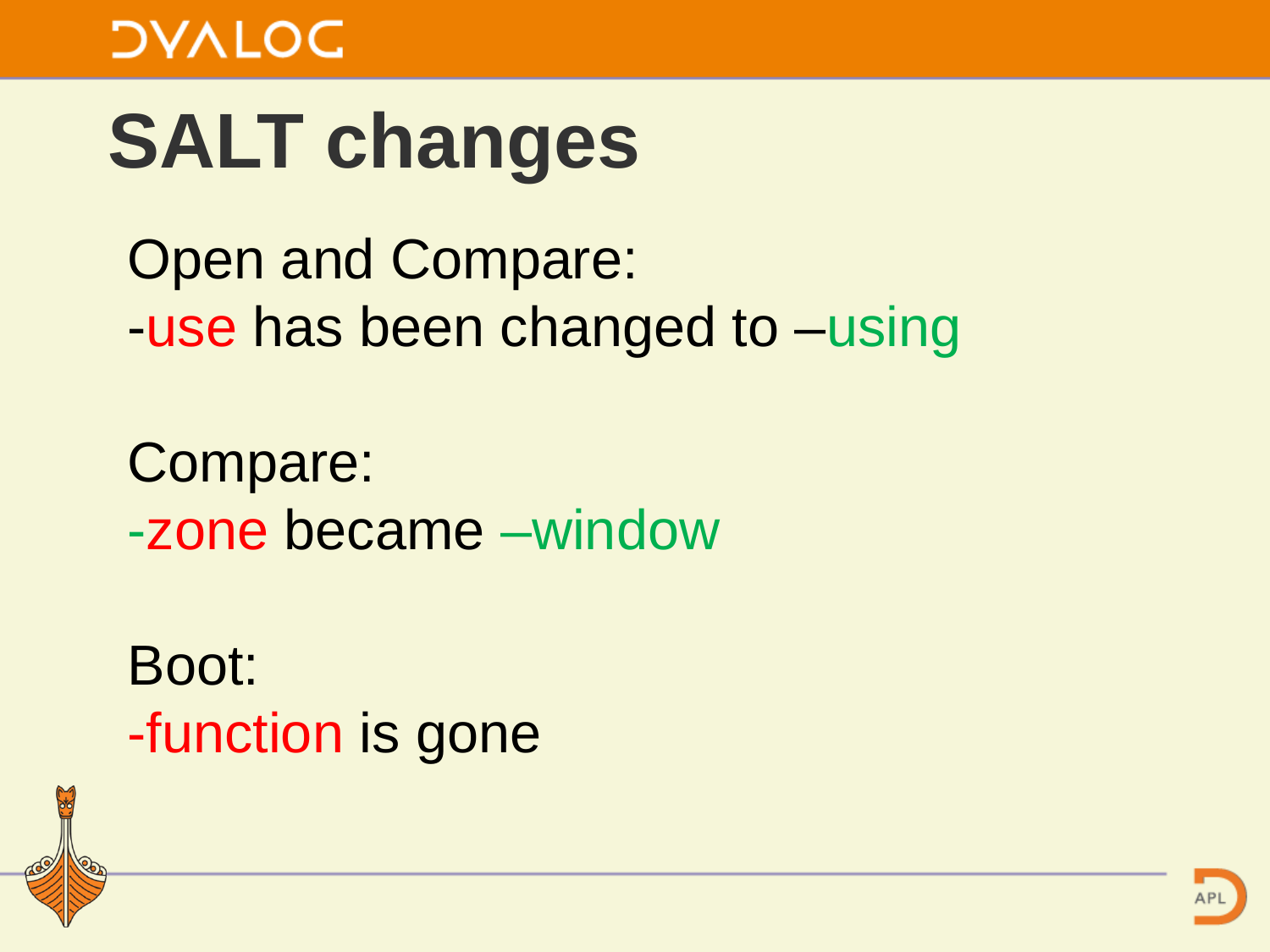

# SALT changes
Open and Compare:
-use has been changed to –using

Compare:
-zone became –window

Boot:
-function is gone